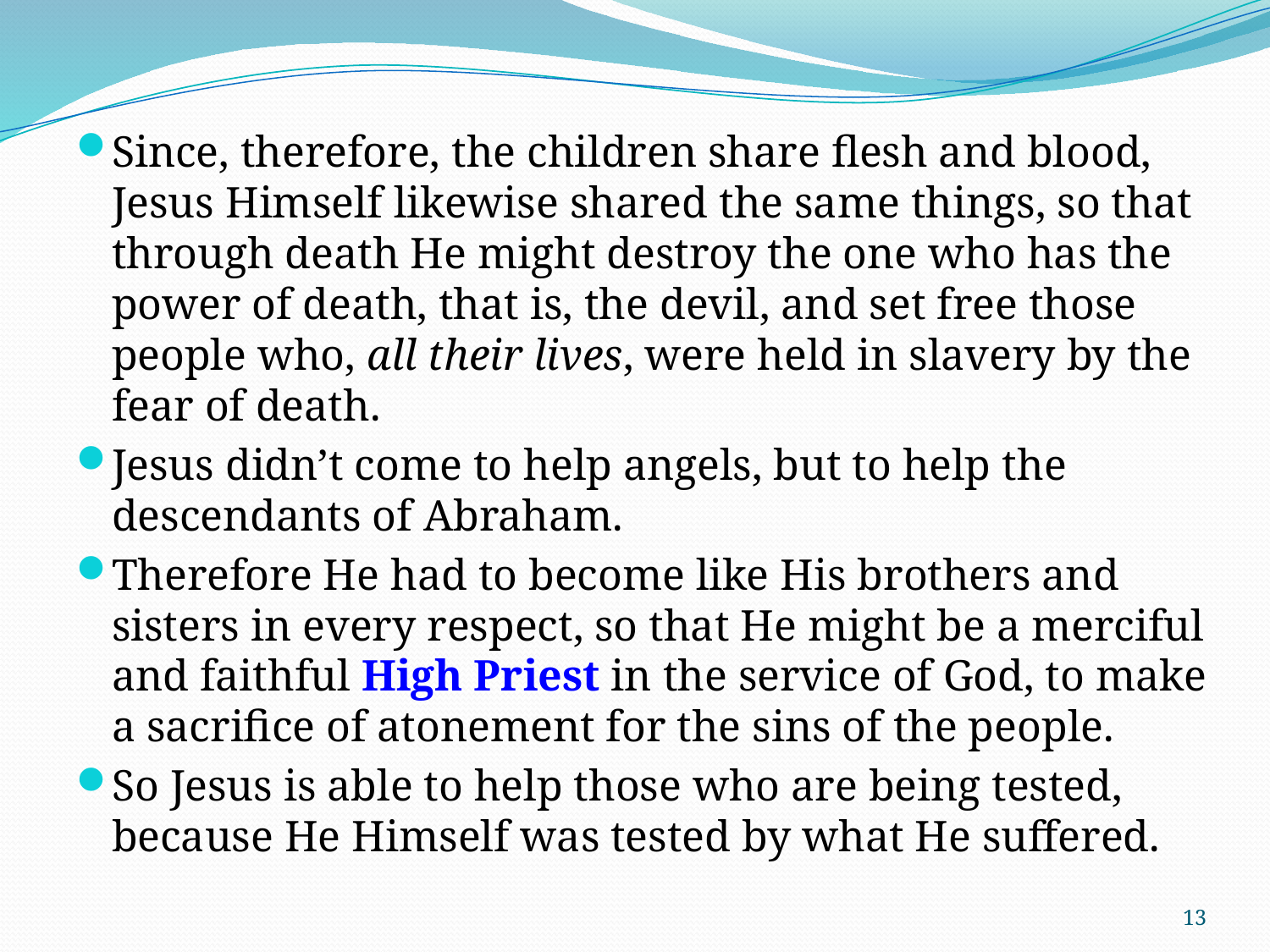

Since, therefore, the children share flesh and blood, Jesus Himself likewise shared the same things, so that through death He might destroy the one who has the power of death, that is, the devil, and set free those people who, all their lives, were held in slavery by the fear of death.
Jesus didn’t come to help angels, but to help the descendants of Abraham.
Therefore He had to become like His brothers and sisters in every respect, so that He might be a merciful and faithful High Priest in the service of God, to make a sacrifice of atonement for the sins of the people.
So Jesus is able to help those who are being tested, because He Himself was tested by what He suffered.

13